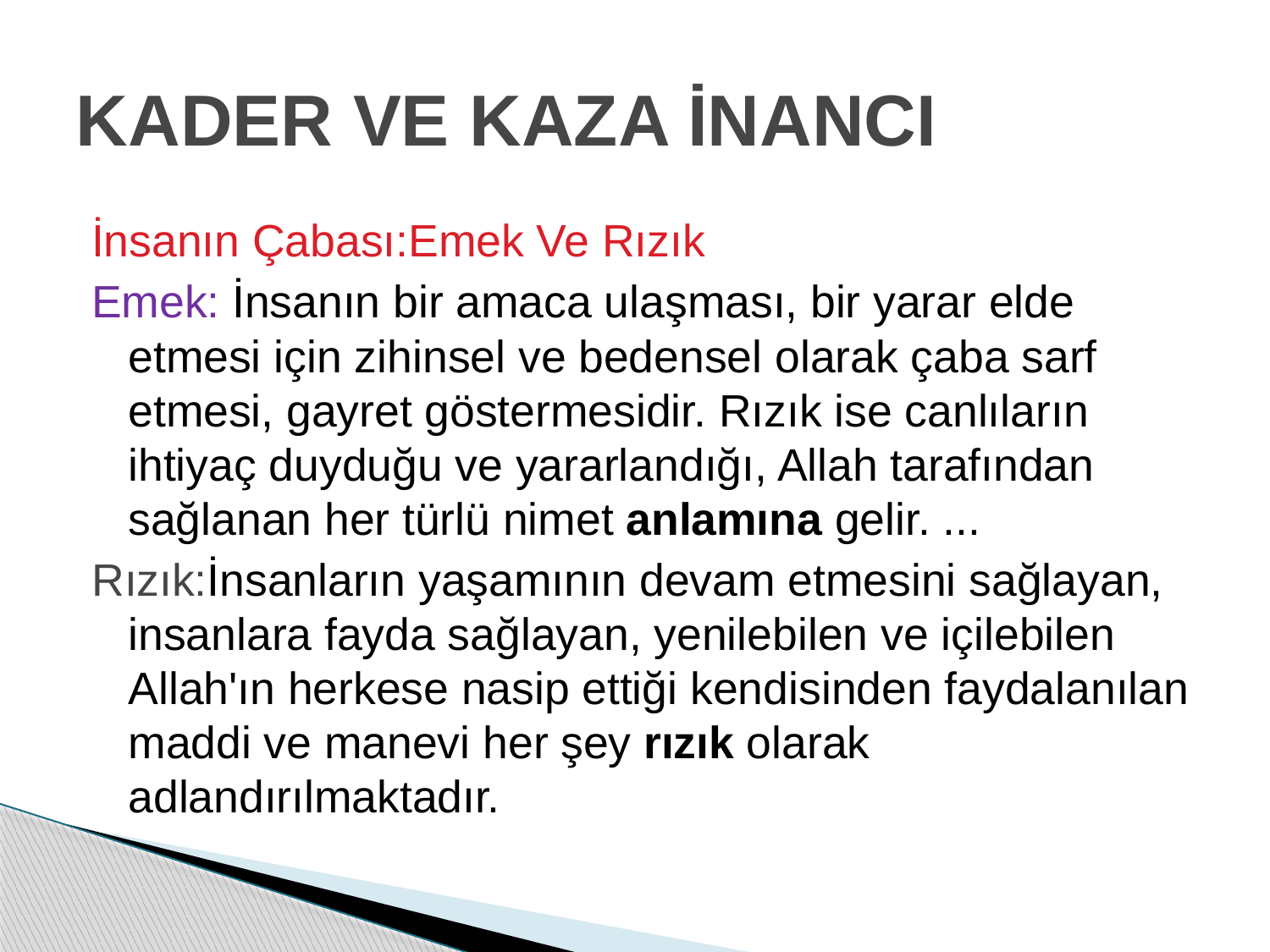

# KADER VE KAZA İNANCI
İnsanın Çabası:Emek Ve Rızık
Emek: İnsanın bir amaca ulaşması, bir yarar elde etmesi için zihinsel ve bedensel olarak çaba sarf etmesi, gayret göstermesidir. Rızık ise canlıların ihtiyaç duyduğu ve yararlandığı, Allah tarafından sağlanan her türlü nimet anlamına gelir. ...
Rızık:İnsanların yaşamının devam etmesini sağlayan, insanlara fayda sağlayan, yenilebilen ve içilebilen Allah'ın herkese nasip ettiği kendisinden faydalanılan maddi ve manevi her şey rızık olarak adlandırılmaktadır.